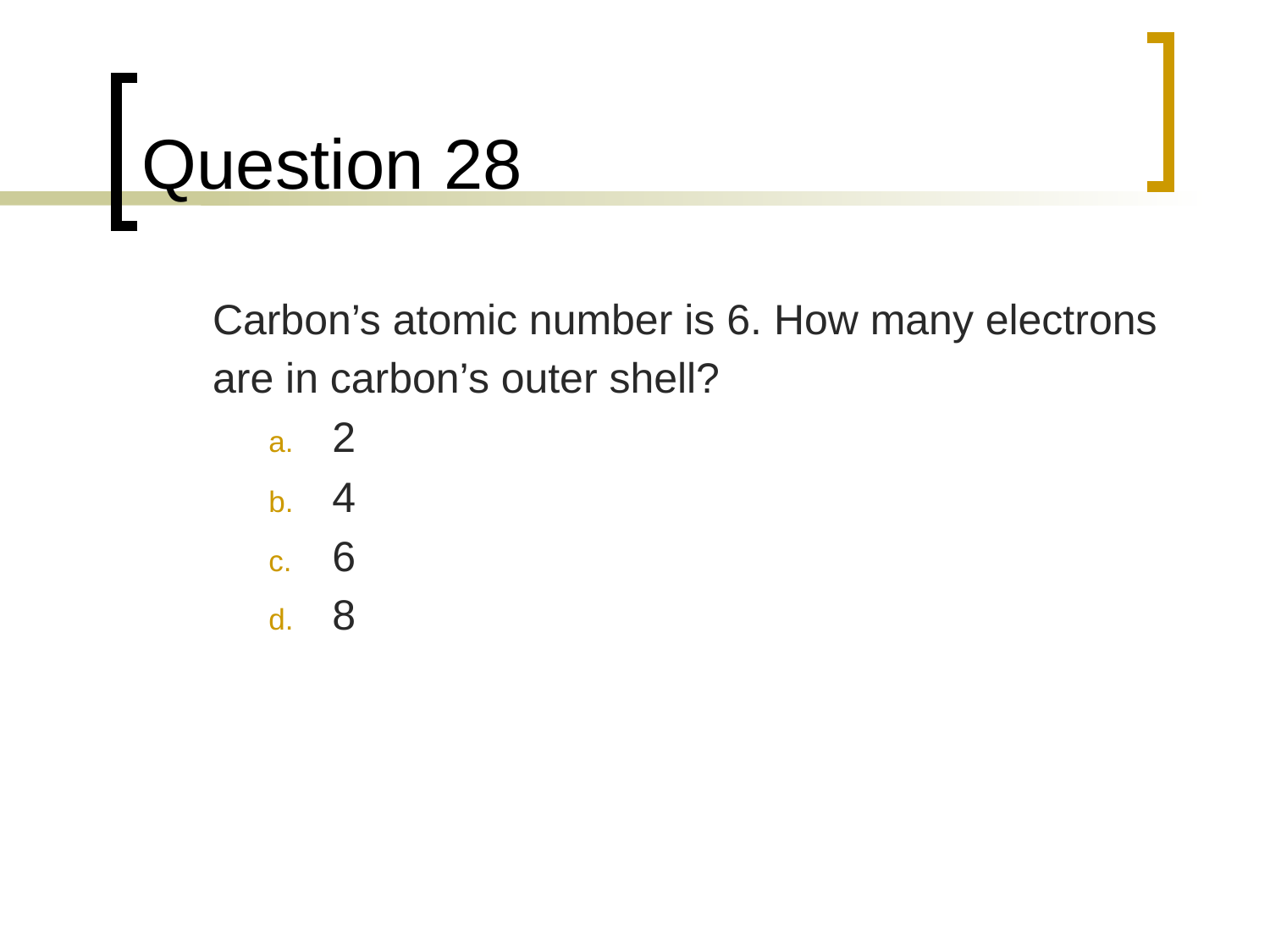

# Question 28
	Carbon’s atomic number is 6. How many electrons
	are in carbon’s outer shell?
2
4
6
8